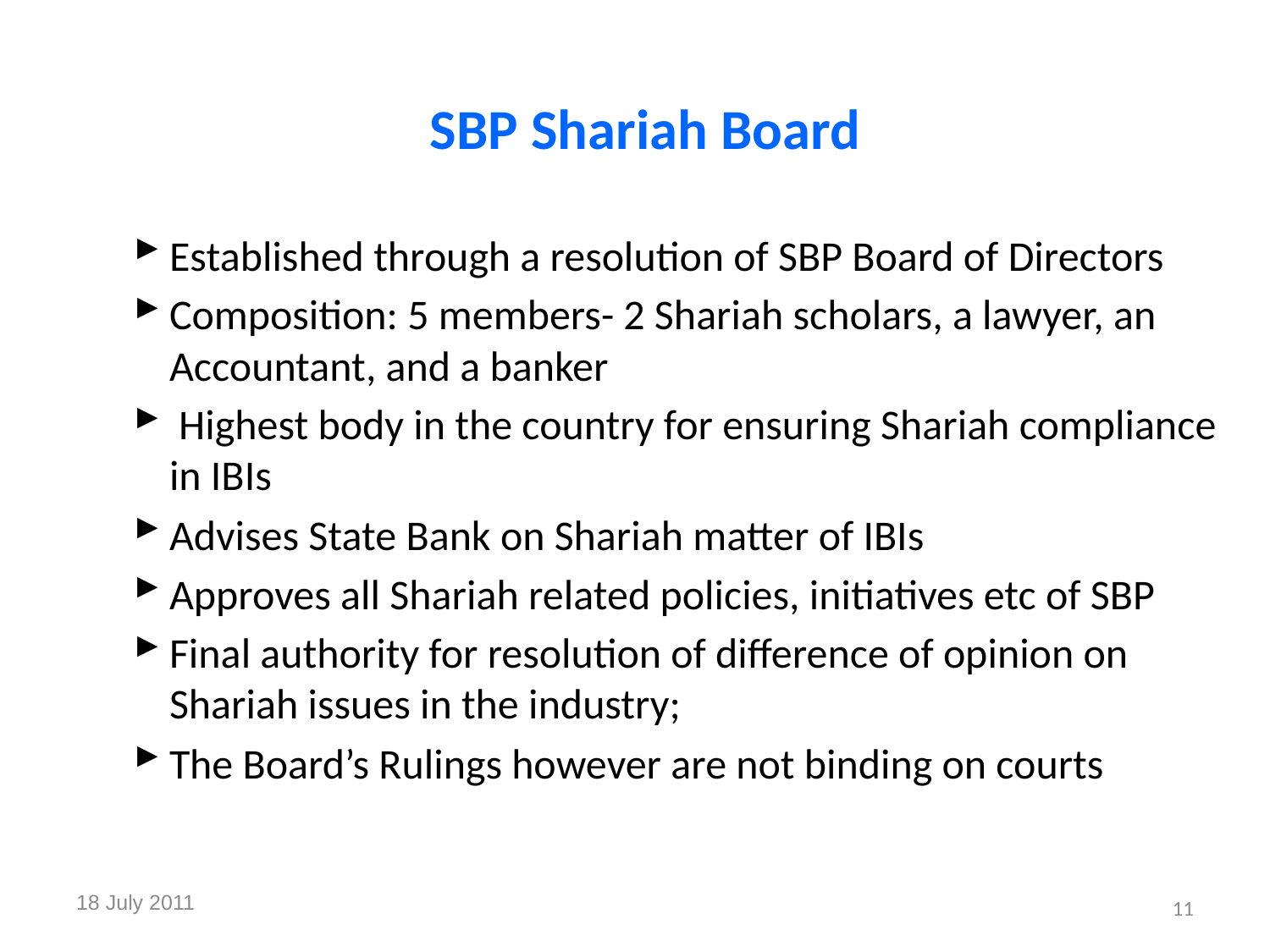

# SBP Shariah Board
Established through a resolution of SBP Board of Directors
Composition: 5 members- 2 Shariah scholars, a lawyer, an Accountant, and a banker
 Highest body in the country for ensuring Shariah compliance in IBIs
Advises State Bank on Shariah matter of IBIs
Approves all Shariah related policies, initiatives etc of SBP
Final authority for resolution of difference of opinion on Shariah issues in the industry;
The Board’s Rulings however are not binding on courts

18 July 2011
11